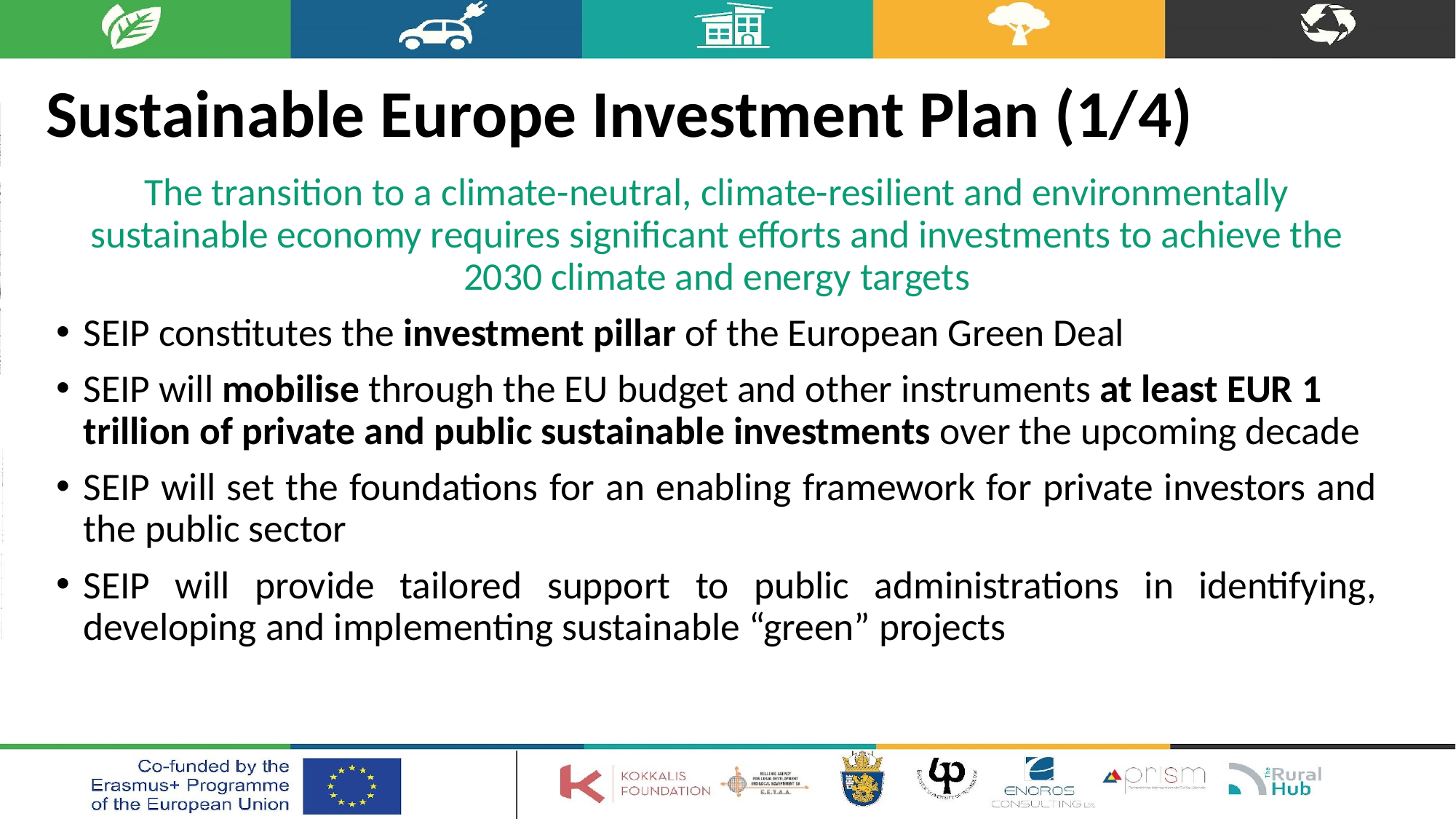

# Sustainable Europe Investment Plan (1/4)
The transition to a climate-neutral, climate-resilient and environmentally sustainable economy requires significant efforts and investments to achieve the 2030 climate and energy targets
SEIP constitutes the investment pillar of the European Green Deal
SEIP will mobilise through the EU budget and other instruments at least EUR 1 trillion of private and public sustainable investments over the upcoming decade
SEIP will set the foundations for an enabling framework for private investors and the public sector
SEIP will provide tailored support to public administrations in identifying, developing and implementing sustainable “green” projects